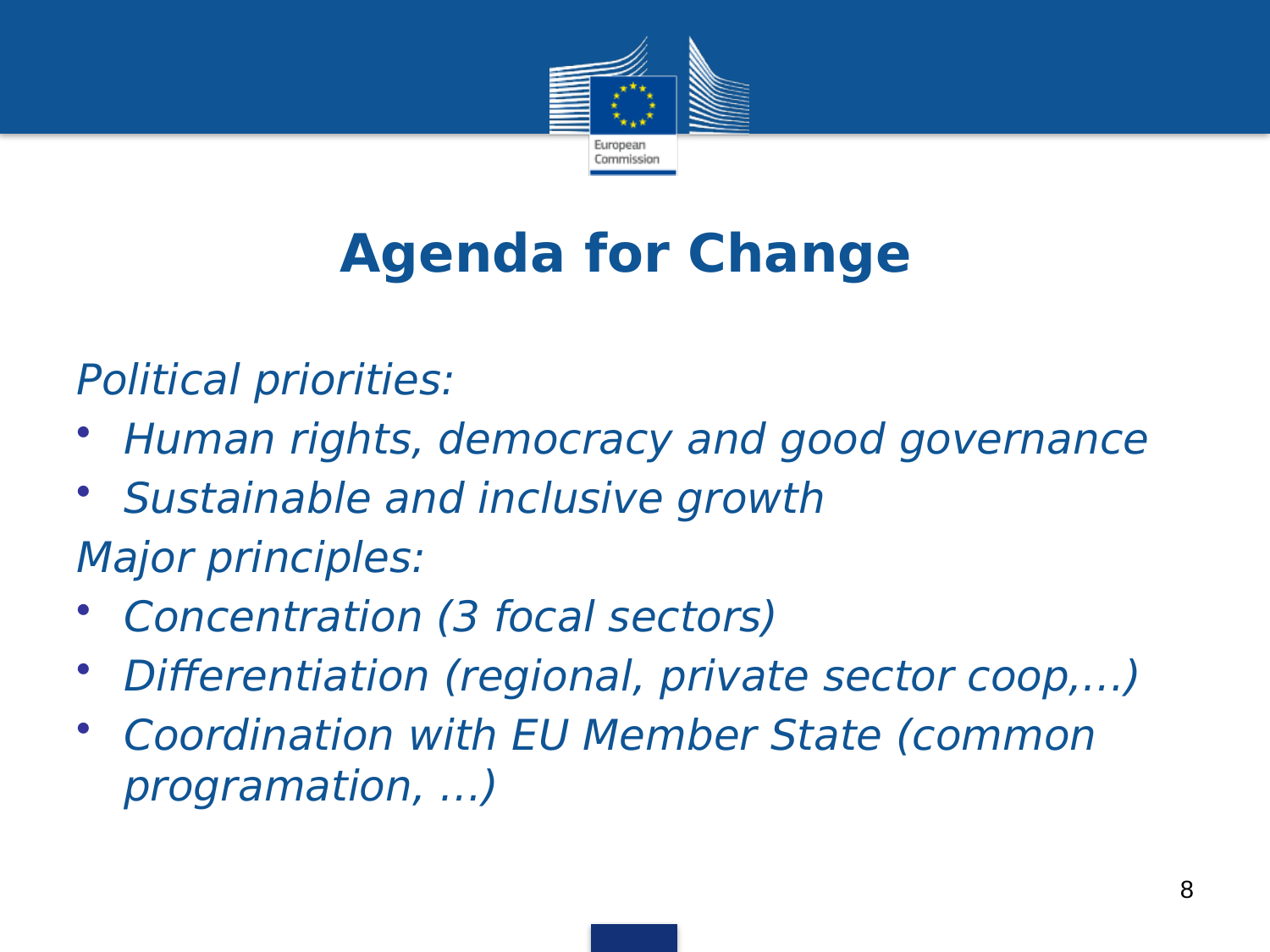

# Agenda for Change
Political priorities:
Human rights, democracy and good governance
Sustainable and inclusive growth
Major principles:
Concentration (3 focal sectors)
Differentiation (regional, private sector coop,…)
Coordination with EU Member State (common programation, …)
8